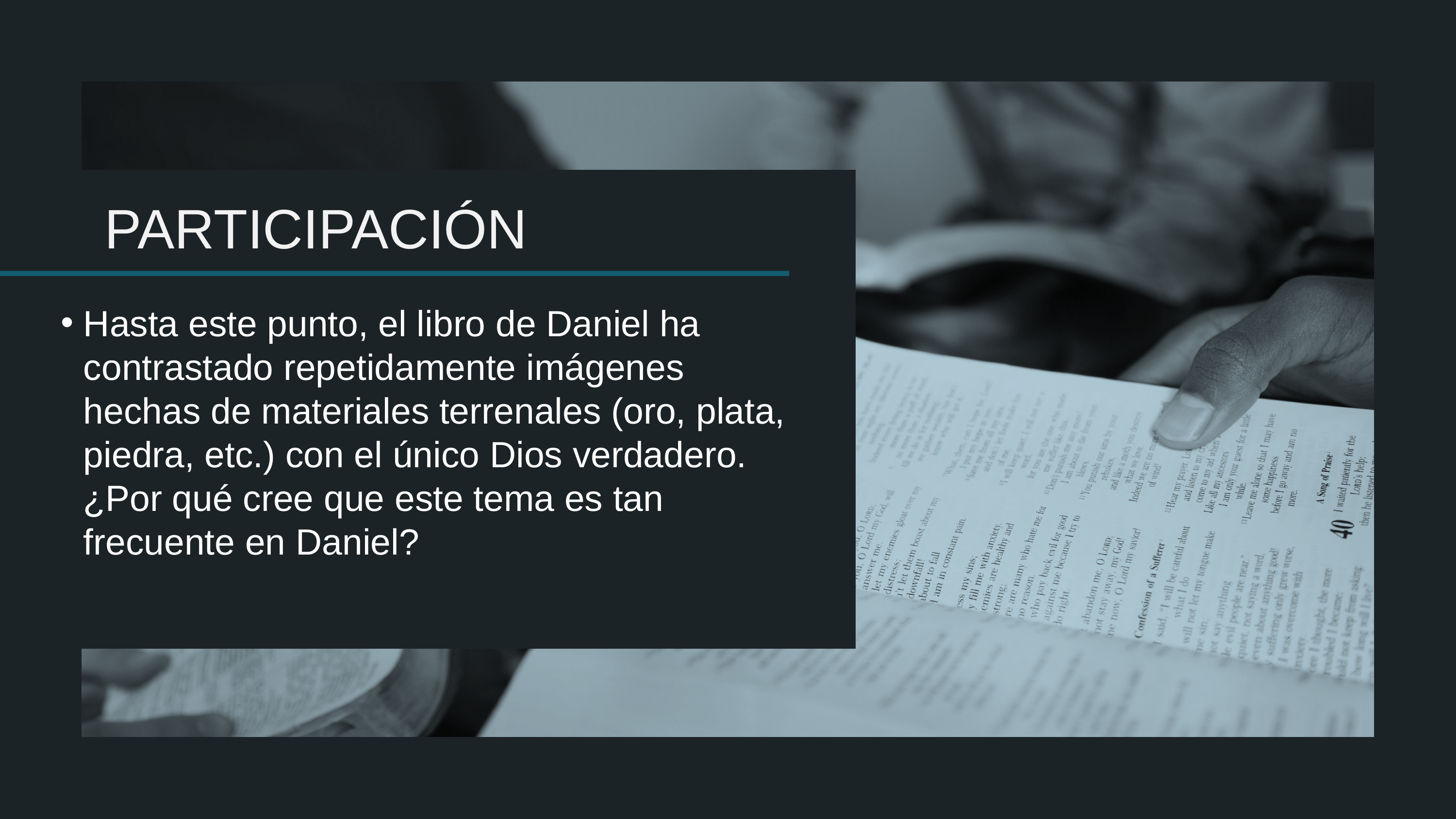

Hasta este punto, el libro de Daniel ha contrastado repetidamente imágenes hechas de materiales terrenales (oro, plata, piedra, etc.) con el único Dios verdadero. ¿Por qué cree que este tema es tan frecuente en Daniel?